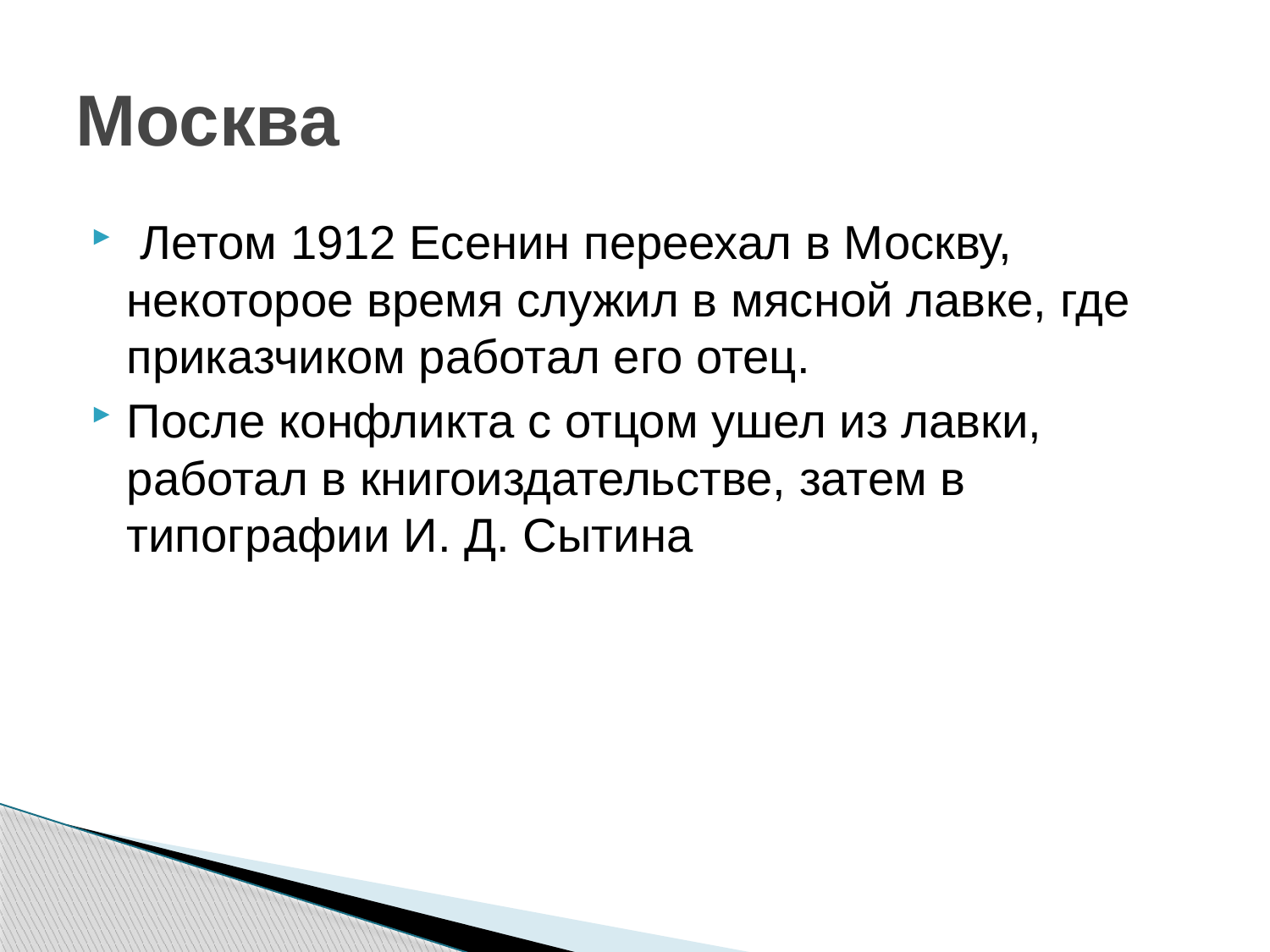

# Москва
 Летом 1912 Есенин переехал в Москву, некоторое время служил в мясной лавке, где приказчиком работал его отец.
После конфликта с отцом ушел из лавки, работал в книгоиздательстве, затем в типографии И. Д. Сытина